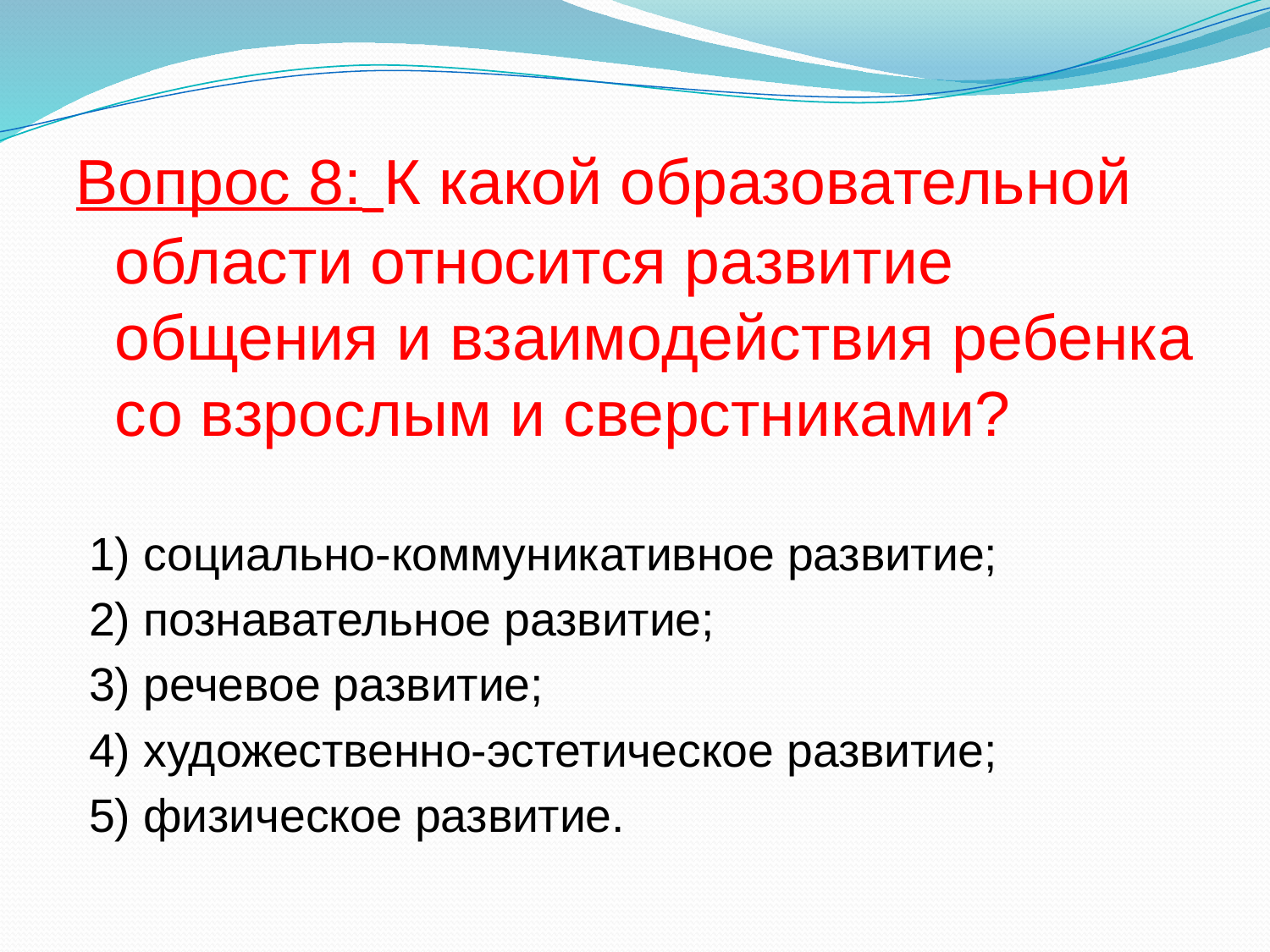

#
Вопрос 8: К какой образовательной области относится развитие общения и взаимодействия ребенка со взрослым и сверстниками?

 1) социально-коммуникативное развитие;
 2) познавательное развитие;
 3) речевое развитие;
 4) художественно-эстетическое развитие;
 5) физическое развитие.